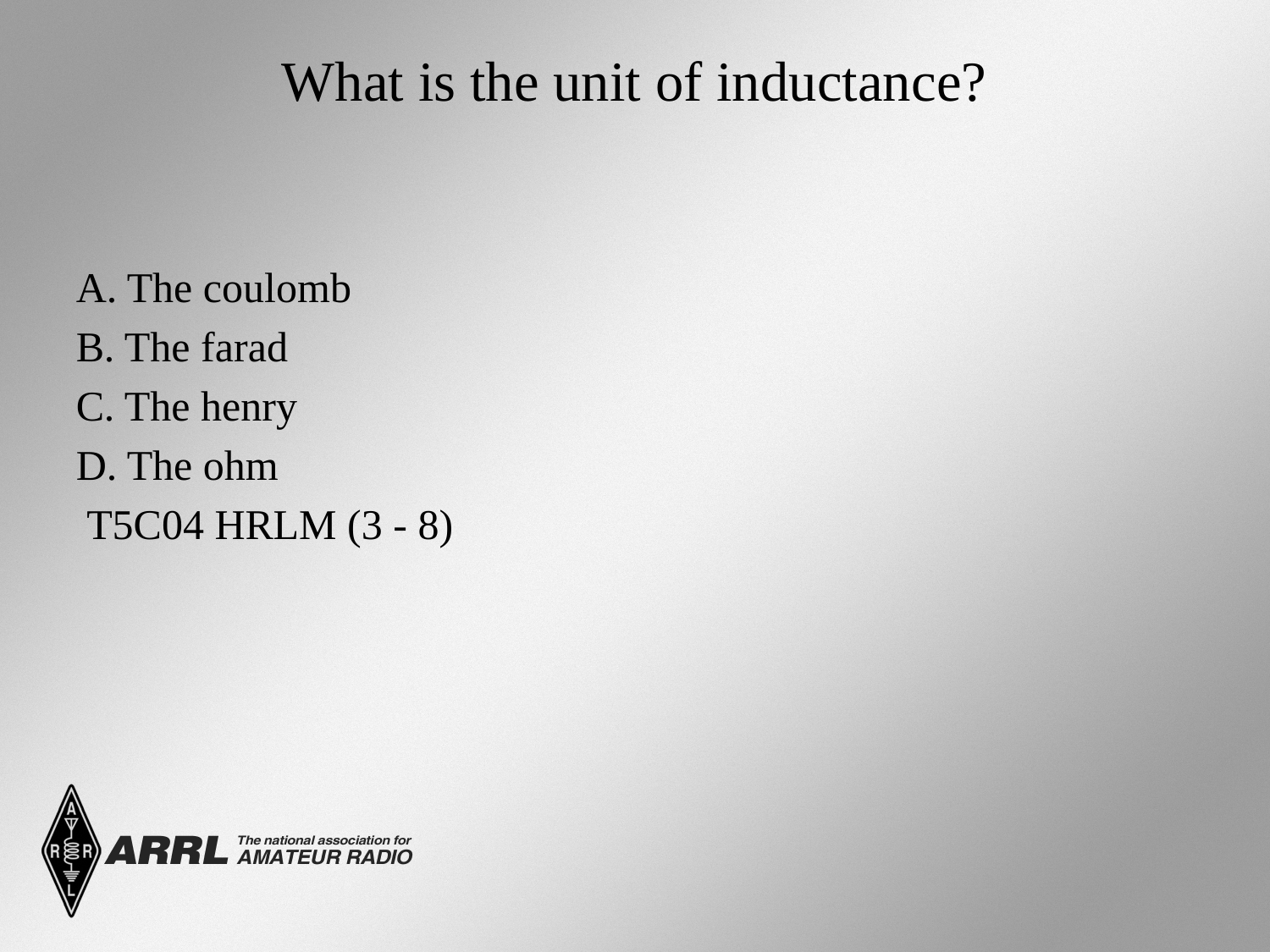

# What is the unit of inductance?
A. The coulomb
B. The farad
C. The henry
D. The ohm
 T5C04 HRLM (3 - 8)